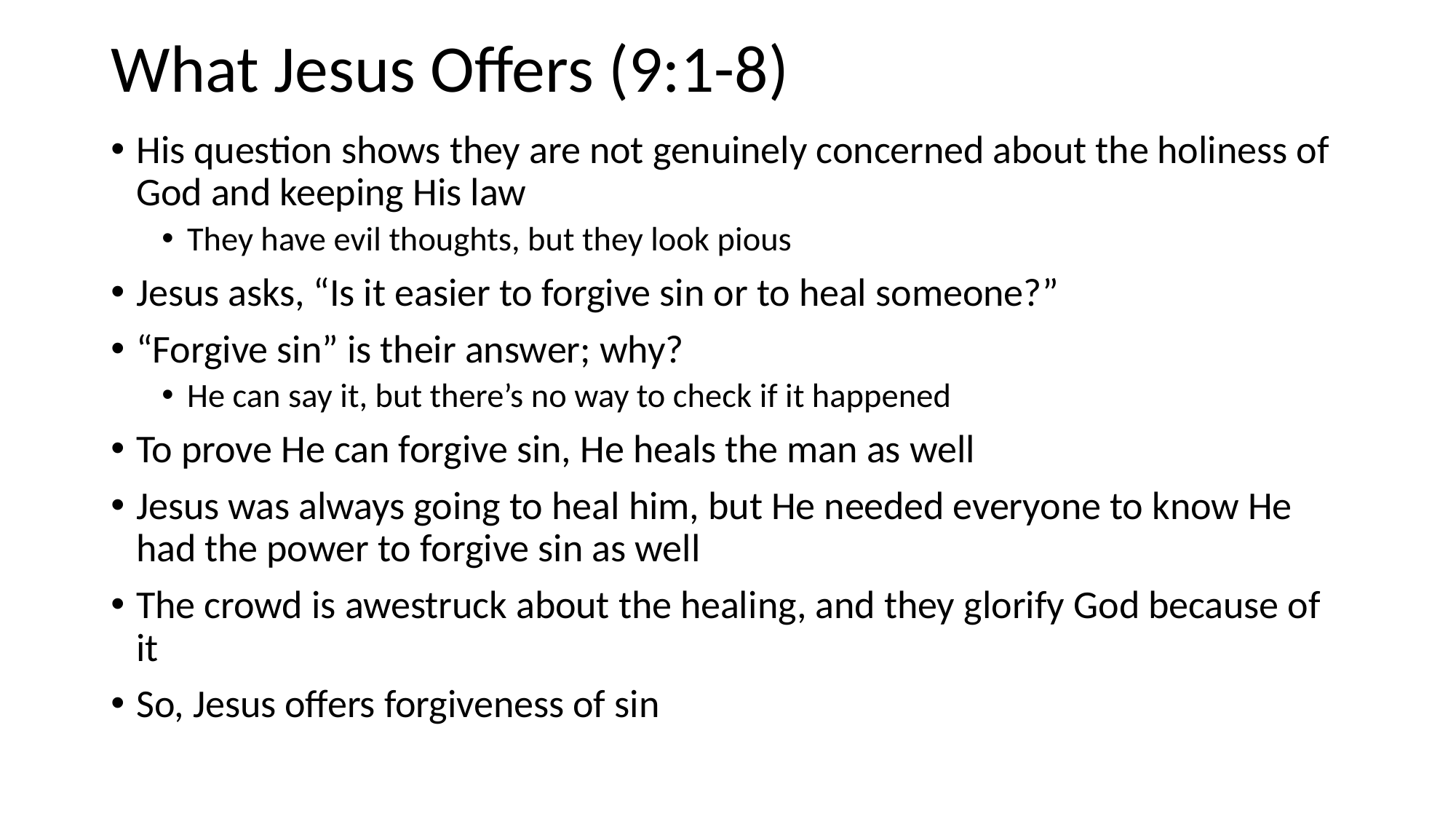

# What Jesus Offers (9:1-8)
His question shows they are not genuinely concerned about the holiness of God and keeping His law
They have evil thoughts, but they look pious
Jesus asks, “Is it easier to forgive sin or to heal someone?”
“Forgive sin” is their answer; why?
He can say it, but there’s no way to check if it happened
To prove He can forgive sin, He heals the man as well
Jesus was always going to heal him, but He needed everyone to know He had the power to forgive sin as well
The crowd is awestruck about the healing, and they glorify God because of it
So, Jesus offers forgiveness of sin